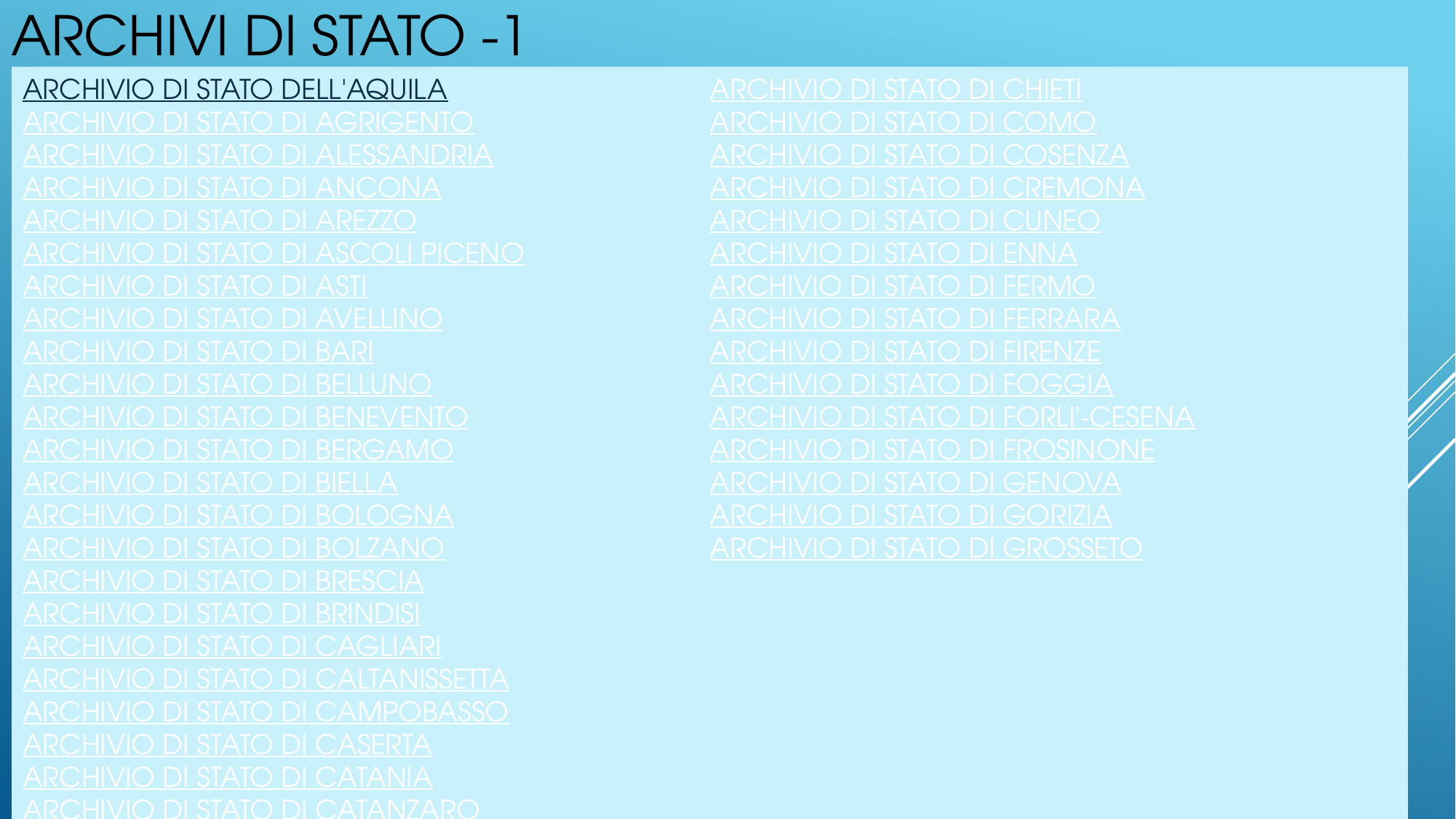

# ARCHIVI DI STATO -1
ARCHIVIO DI STATO DELL'AQUILA
ARCHIVIO DI STATO DI AGRIGENTO
ARCHIVIO DI STATO DI ALESSANDRIA
ARCHIVIO DI STATO DI ANCONA
ARCHIVIO DI STATO DI AREZZO
ARCHIVIO DI STATO DI ASCOLI PICENO
ARCHIVIO DI STATO DI ASTI
ARCHIVIO DI STATO DI AVELLINO
ARCHIVIO DI STATO DI BARI
ARCHIVIO DI STATO DI BELLUNO
ARCHIVIO DI STATO DI BENEVENTO
ARCHIVIO DI STATO DI BERGAMO
ARCHIVIO DI STATO DI BIELLA
ARCHIVIO DI STATO DI BOLOGNA
ARCHIVIO DI STATO DI BOLZANO
ARCHIVIO DI STATO DI BRESCIA
ARCHIVIO DI STATO DI BRINDISI
ARCHIVIO DI STATO DI CAGLIARI
ARCHIVIO DI STATO DI CALTANISSETTA
ARCHIVIO DI STATO DI CAMPOBASSO
ARCHIVIO DI STATO DI CASERTA
ARCHIVIO DI STATO DI CATANIA
ARCHIVIO DI STATO DI CATANZARO
ARCHIVIO DI STATO DI CHIETI
ARCHIVIO DI STATO DI COMO
ARCHIVIO DI STATO DI COSENZA
ARCHIVIO DI STATO DI CREMONA
ARCHIVIO DI STATO DI CUNEO
ARCHIVIO DI STATO DI ENNA
ARCHIVIO DI STATO DI FERMO
ARCHIVIO DI STATO DI FERRARA
ARCHIVIO DI STATO DI FIRENZE
ARCHIVIO DI STATO DI FOGGIA
ARCHIVIO DI STATO DI FORLI'-CESENA
ARCHIVIO DI STATO DI FROSINONE
ARCHIVIO DI STATO DI GENOVA
ARCHIVIO DI STATO DI GORIZIA
ARCHIVIO DI STATO DI GROSSETO